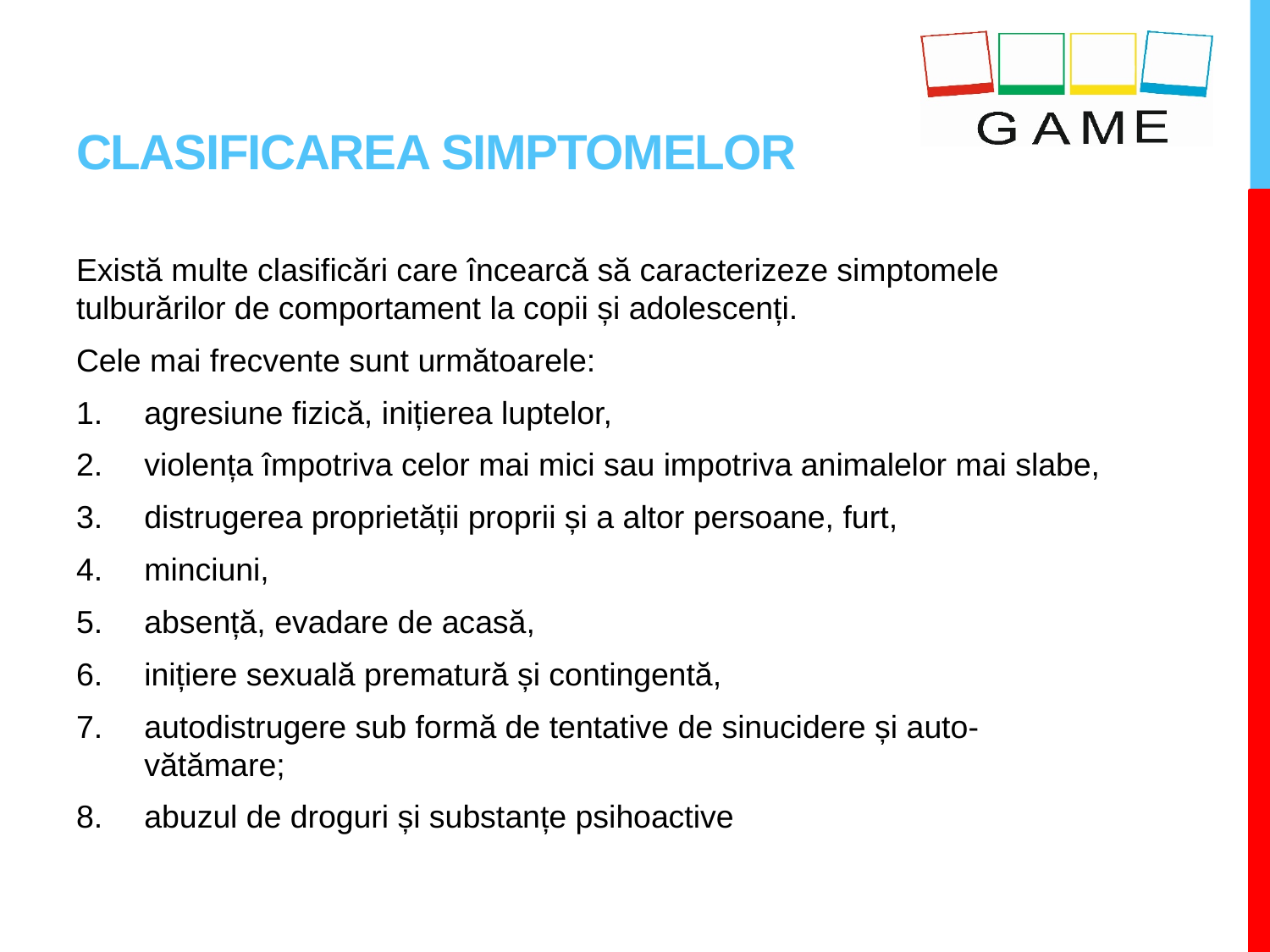

# CLASIFICAREA Simptomelor
Există multe clasificări care încearcă să caracterizeze simptomele tulburărilor de comportament la copii și adolescenți.
Cele mai frecvente sunt următoarele:
agresiune fizică, inițierea luptelor,
violența împotriva celor mai mici sau impotriva animalelor mai slabe,
distrugerea proprietății proprii și a altor persoane, furt,
minciuni,
absență, evadare de acasă,
inițiere sexuală prematură și contingentă,
autodistrugere sub formă de tentative de sinucidere și auto-vătămare;
abuzul de droguri și substanțe psihoactive